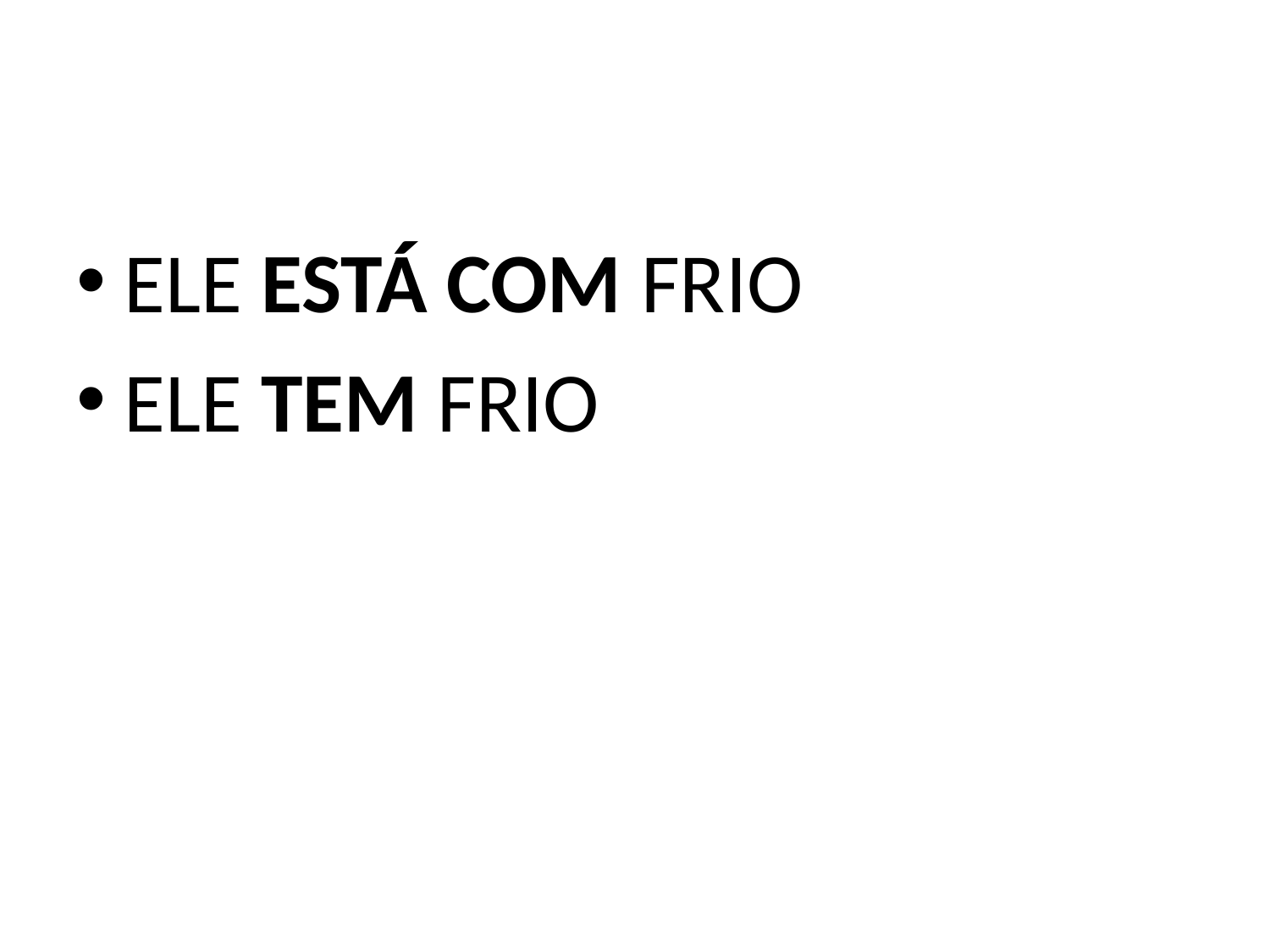

#
ELE ESTÁ COM FRIO
ELE TEM FRIO